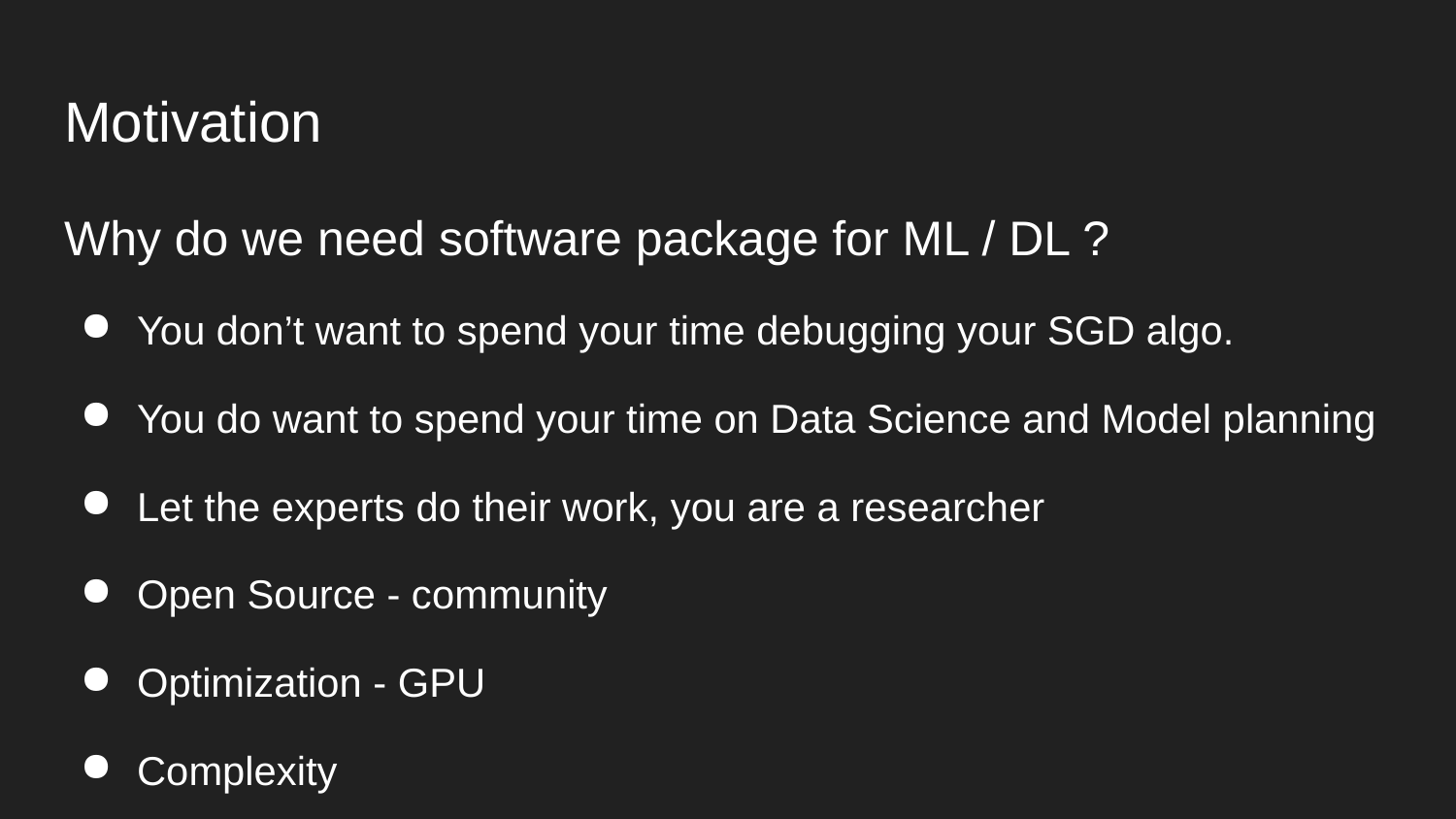

# Motivation
Why do we need software package for ML / DL ?
You don’t want to spend your time debugging your SGD algo.
You do want to spend your time on Data Science and Model planning
Let the experts do their work, you are a researcher
Open Source - community
Optimization - GPU
Complexity